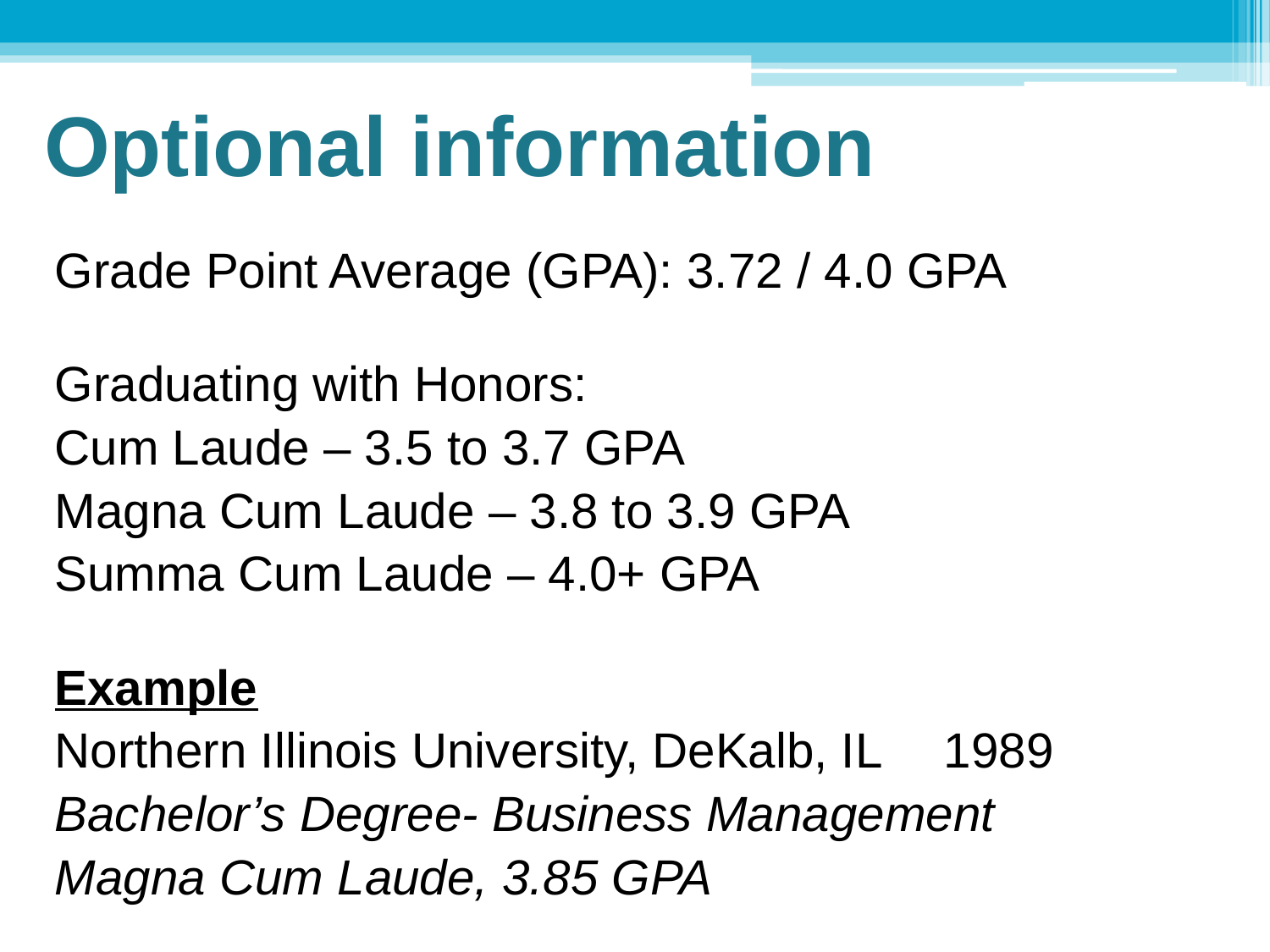

# Optional information
Grade Point Average (GPA): 3.72 / 4.0 GPA

Graduating with Honors:
Cum Laude – 3.5 to 3.7 GPA
Magna Cum Laude – 3.8 to 3.9 GPA
Summa Cum Laude – 4.0+ GPA

Example
Northern Illinois University, DeKalb, IL	1989
Bachelor’s Degree- Business Management
Magna Cum Laude, 3.85 GPA